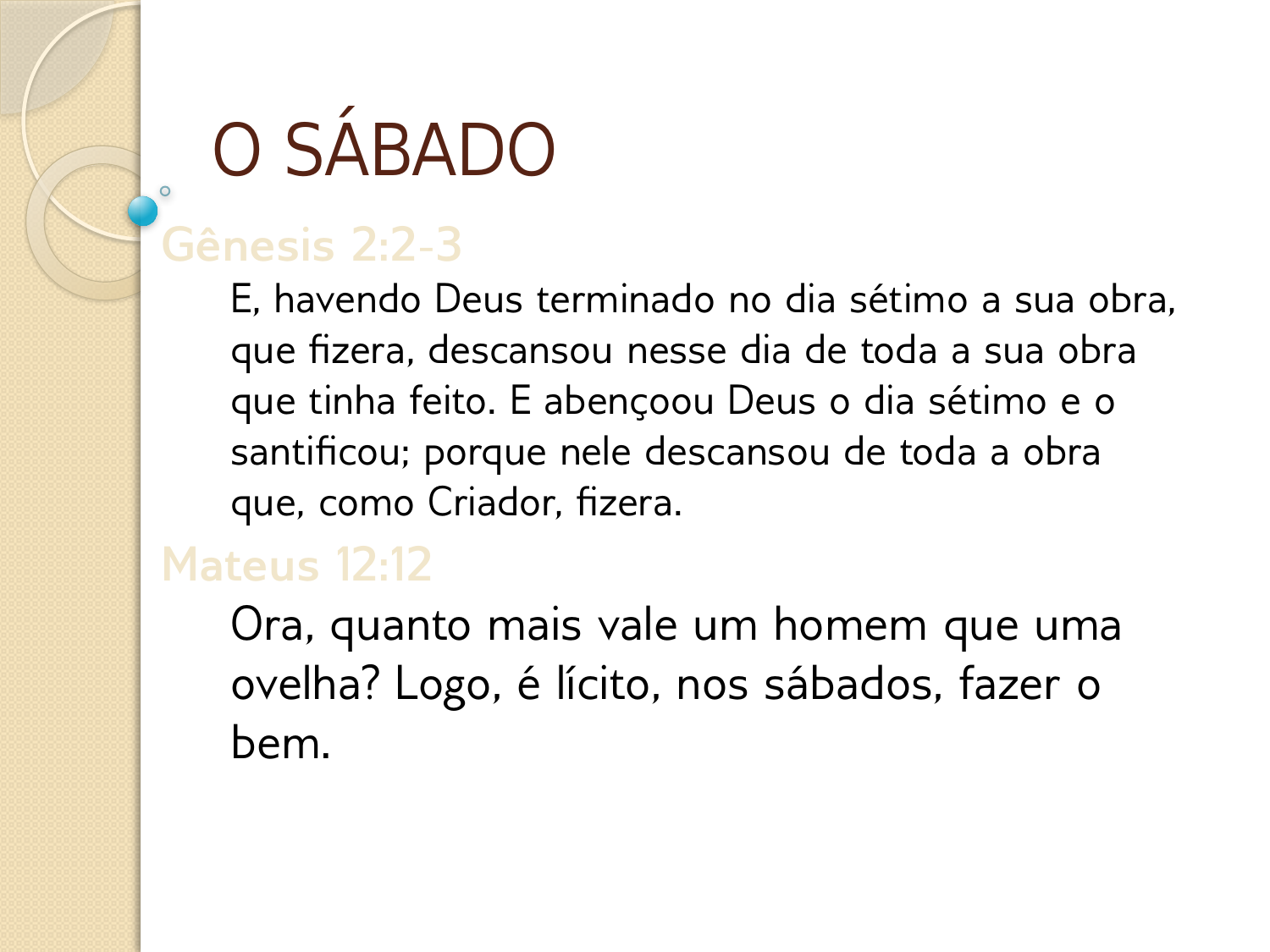

O SÁBADO
Gênesis 2:2-3
E, havendo Deus terminado no dia sétimo a sua obra, que fizera, descansou nesse dia de toda a sua obra que tinha feito. E abençoou Deus o dia sétimo e o santificou; porque nele descansou de toda a obra que, como Criador, fizera.
Mateus 12:12
Ora, quanto mais vale um homem que uma ovelha? Logo, é lícito, nos sábados, fazer o bem.